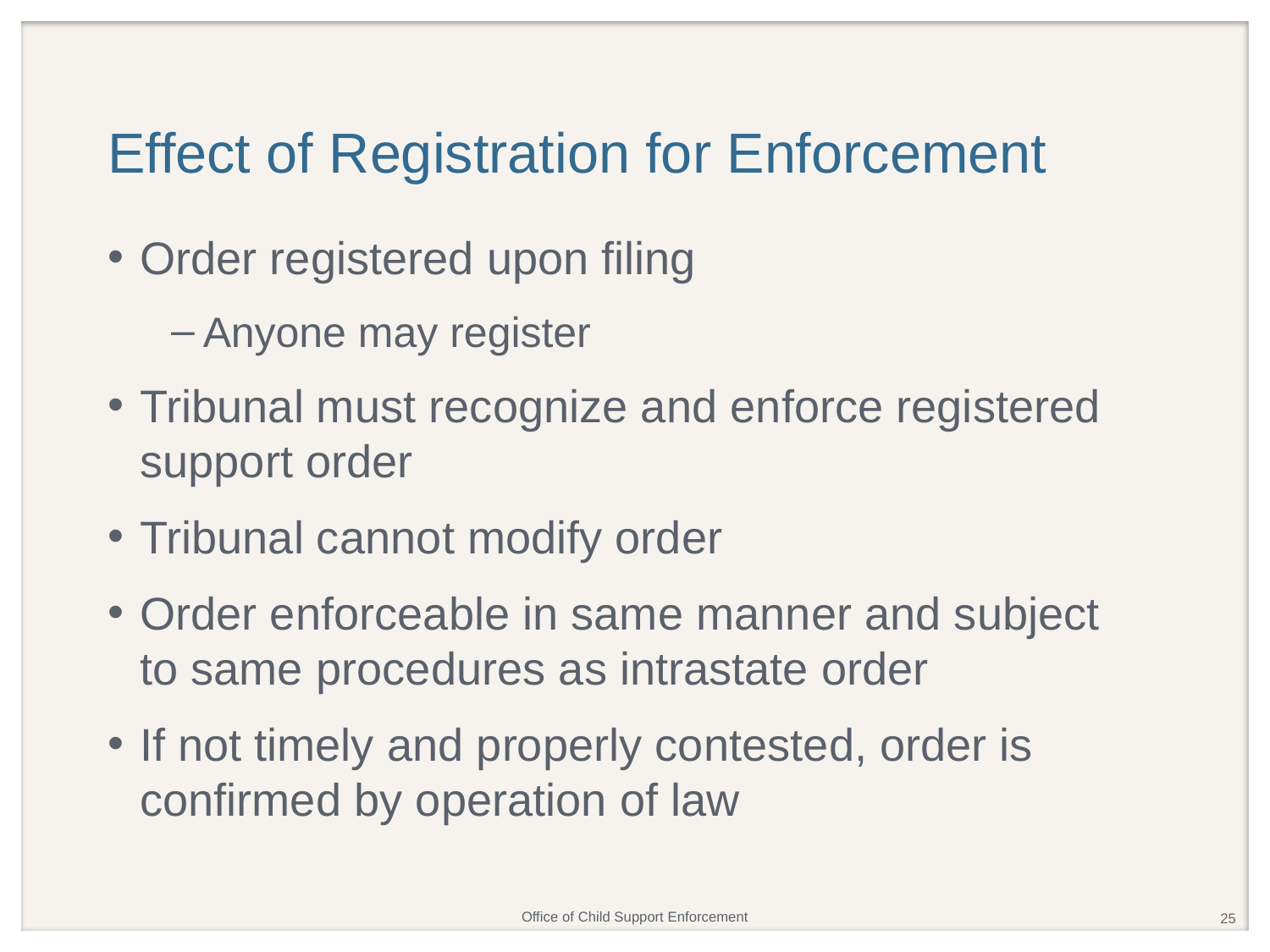

# Effect of Registration for Enforcement
Order registered upon filing
Anyone may register
Tribunal must recognize and enforce registered support order
Tribunal cannot modify order
Order enforceable in same manner and subject to same procedures as intrastate order
If not timely and properly contested, order is confirmed by operation of law
25